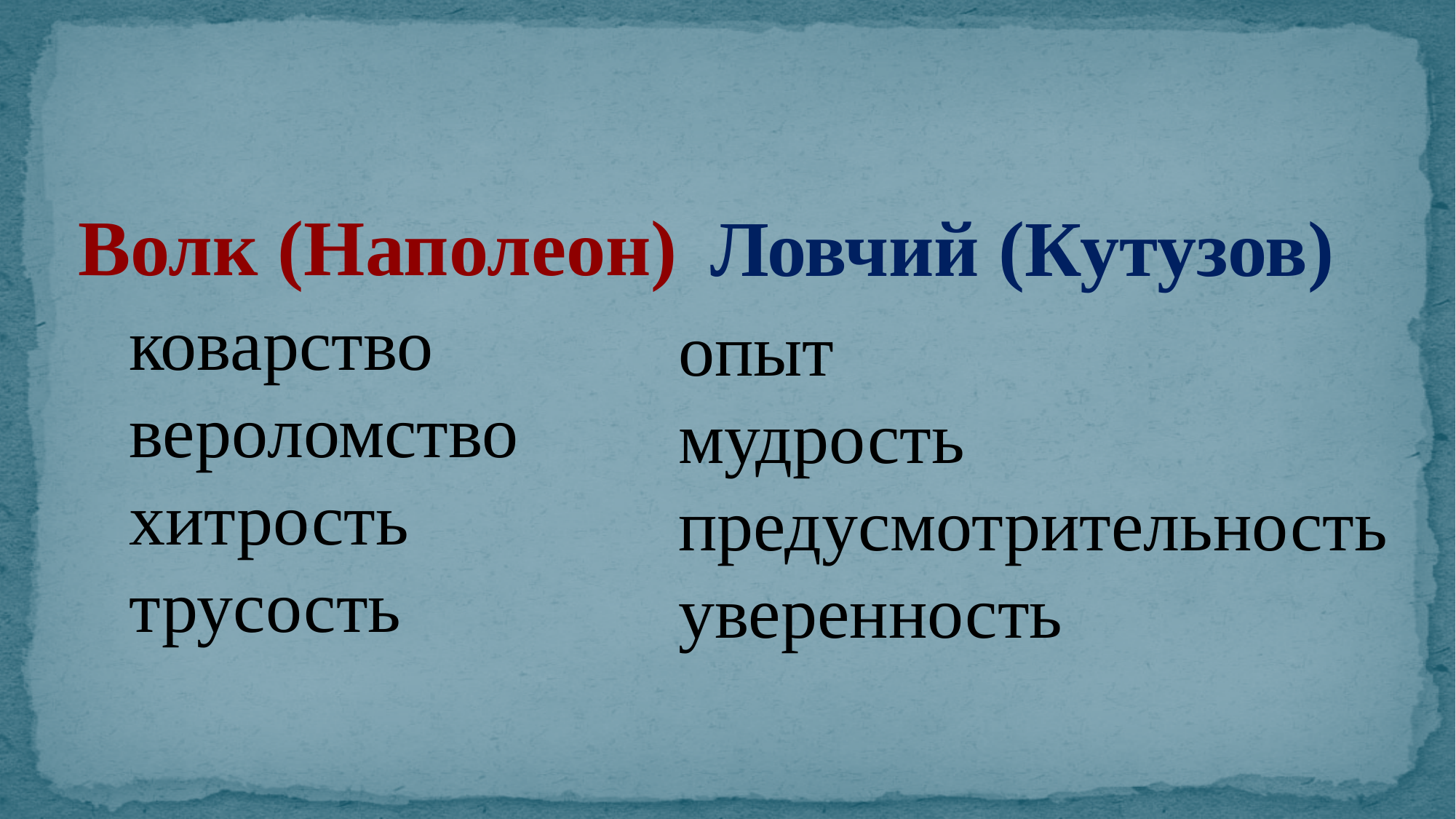

Волк (Наполеон)
Ловчий (Кутузов)
коварство
вероломство
хитрость
трусость
опыт
мудрость
предусмотрительность
уверенность